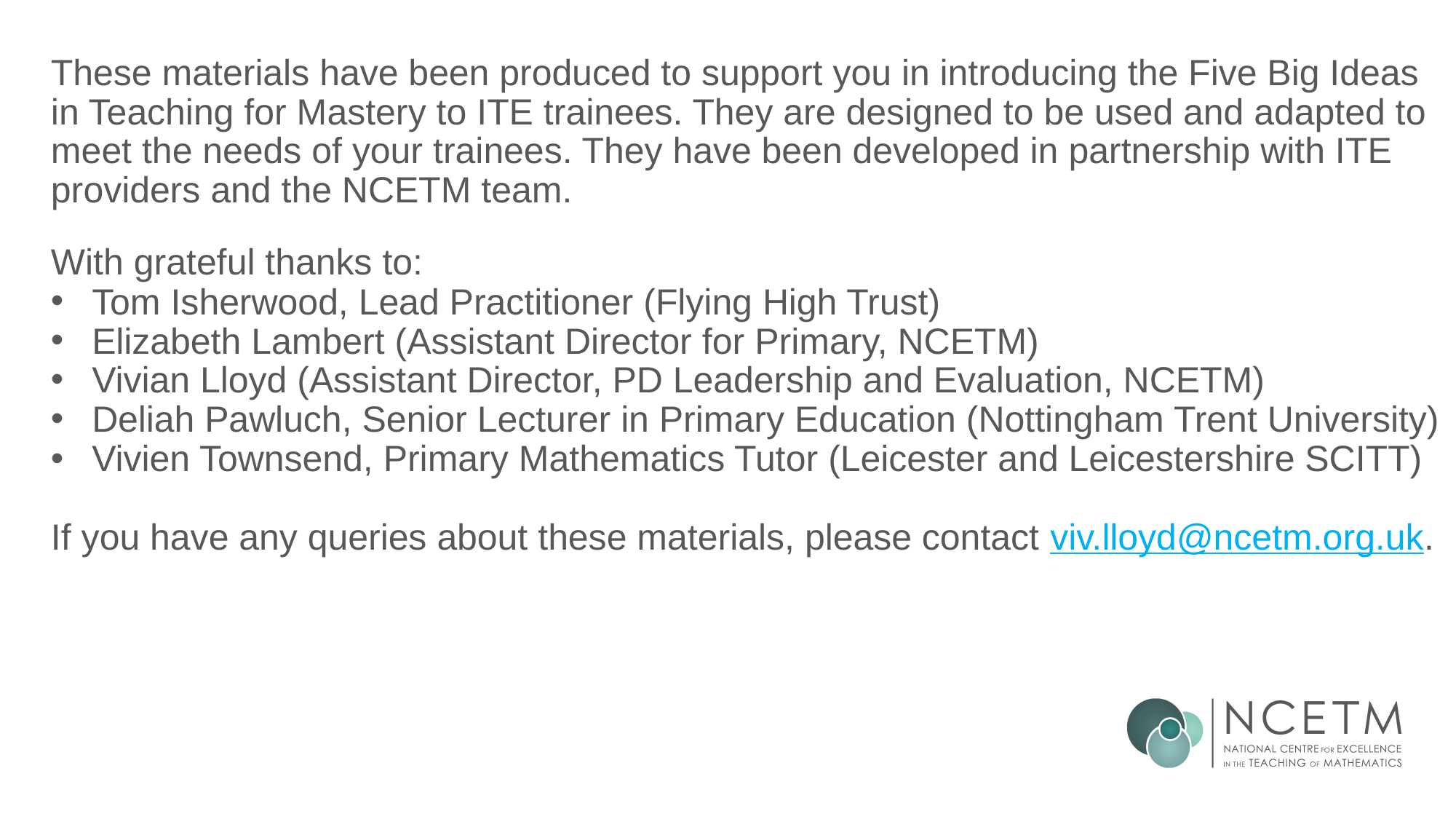

These materials have been produced to support you in introducing the Five Big Ideas in Teaching for Mastery to ITE trainees. They are designed to be used and adapted to meet the needs of your trainees. They have been developed in partnership with ITE providers and the NCETM team.

With grateful thanks to:
Tom Isherwood, Lead Practitioner (Flying High Trust)
Elizabeth Lambert (Assistant Director for Primary, NCETM)
Vivian Lloyd (Assistant Director, PD Leadership and Evaluation, NCETM)
Deliah Pawluch, Senior Lecturer in Primary Education (Nottingham Trent University)
Vivien Townsend, Primary Mathematics Tutor (Leicester and Leicestershire SCITT)

If you have any queries about these materials, please contact viv.lloyd@ncetm.org.uk.